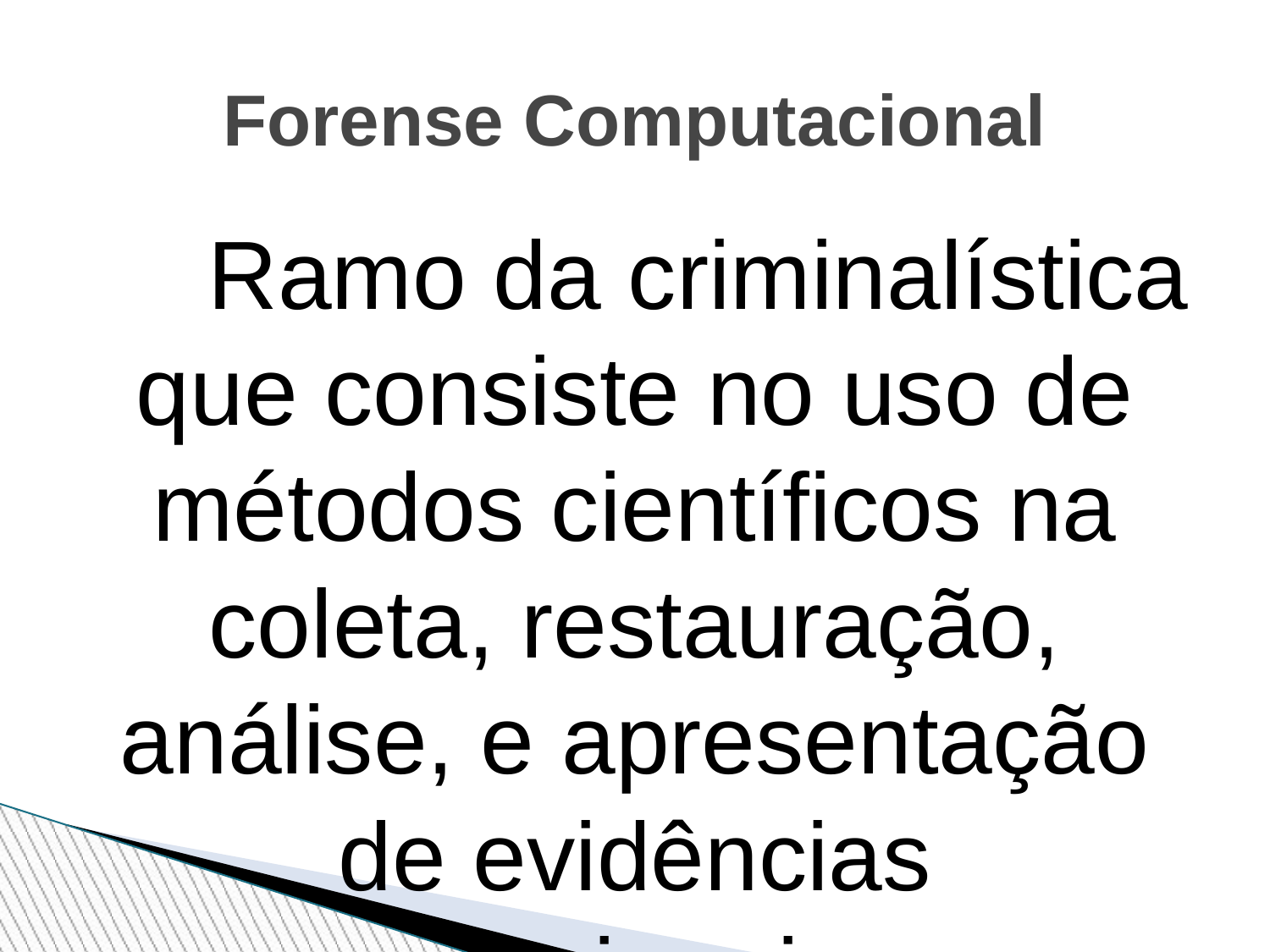

Forense Computacional
	Ramo da criminalística que consiste no uso de métodos científicos na coleta, restauração, análise, e apresentação de evidências computacionais, quer sejam componentes físicos ou dados que foram processados eletronicamente e armazenados em mídias computacionais.